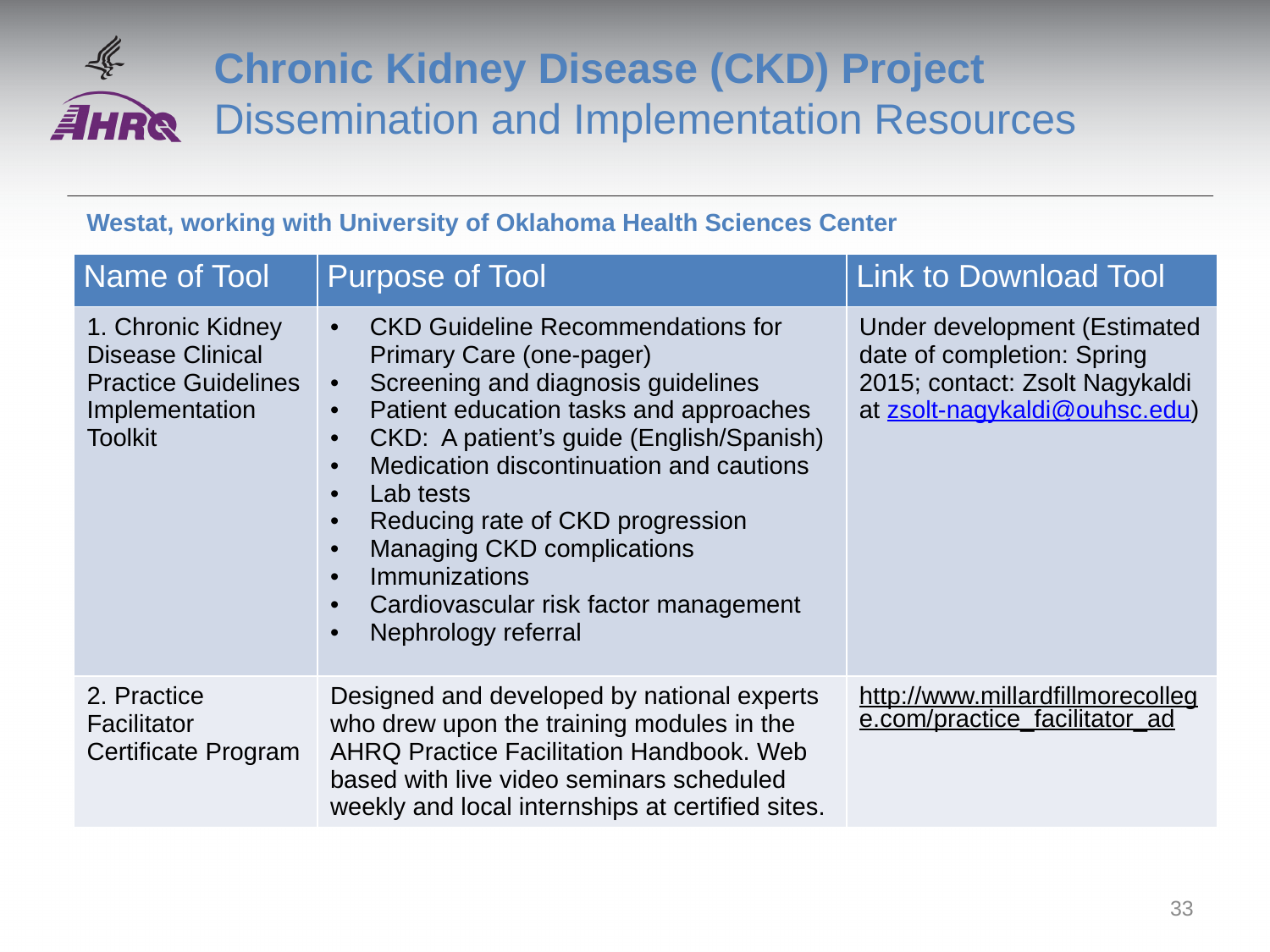

# Chronic Kidney Disease (CKD) Project Dissemination and Implementation Resources
Westat, working with University of Oklahoma Health Sciences Center
| Name of Tool | Purpose of Tool | Link to Download Tool |
| --- | --- | --- |
| 1. Chronic Kidney Disease Clinical Practice Guidelines Implementation Toolkit | CKD Guideline Recommendations for Primary Care (one-pager) Screening and diagnosis guidelines Patient education tasks and approaches CKD: A patient’s guide (English/Spanish) Medication discontinuation and cautions Lab tests Reducing rate of CKD progression Managing CKD complications Immunizations Cardiovascular risk factor management Nephrology referral | Under development (Estimated date of completion: Spring 2015; contact: Zsolt Nagykaldi at zsolt-nagykaldi@ouhsc.edu) |
| 2. Practice Facilitator Certificate Program | Designed and developed by national experts who drew upon the training modules in the AHRQ Practice Facilitation Handbook. Web based with live video seminars scheduled weekly and local internships at certified sites. | http://www.millardfillmorecollege.com/practice\_facilitator\_ad |
33